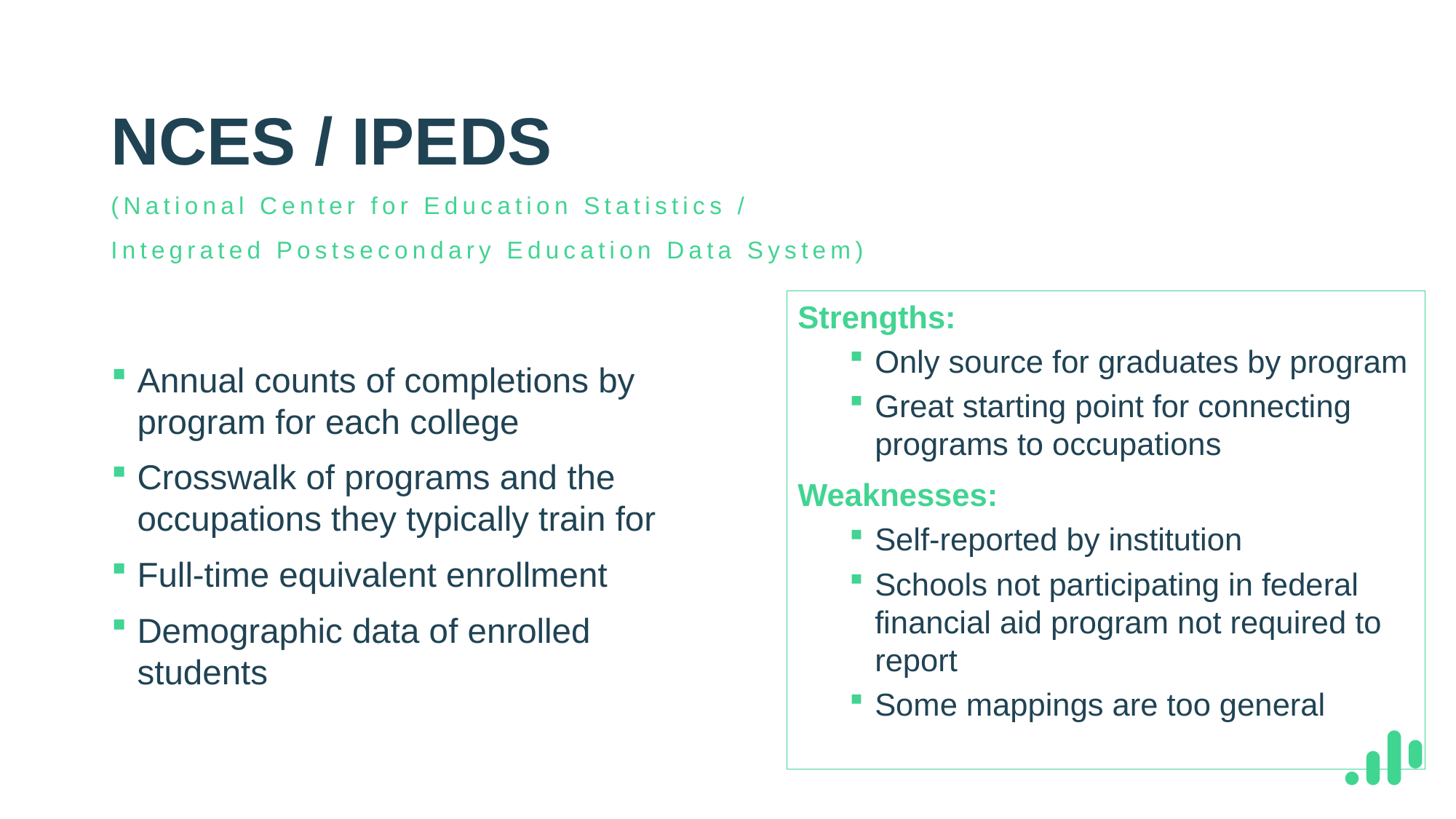

# NCES / IPEDS
(National Center for Education Statistics /
Integrated Postsecondary Education Data System)
Strengths:
Only source for graduates by program
Great starting point for connecting programs to occupations
Weaknesses:
Self-reported by institution
Schools not participating in federal financial aid program not required to report
Some mappings are too general
Annual counts of completions by program for each college
Crosswalk of programs and the occupations they typically train for
Full-time equivalent enrollment
Demographic data of enrolled students